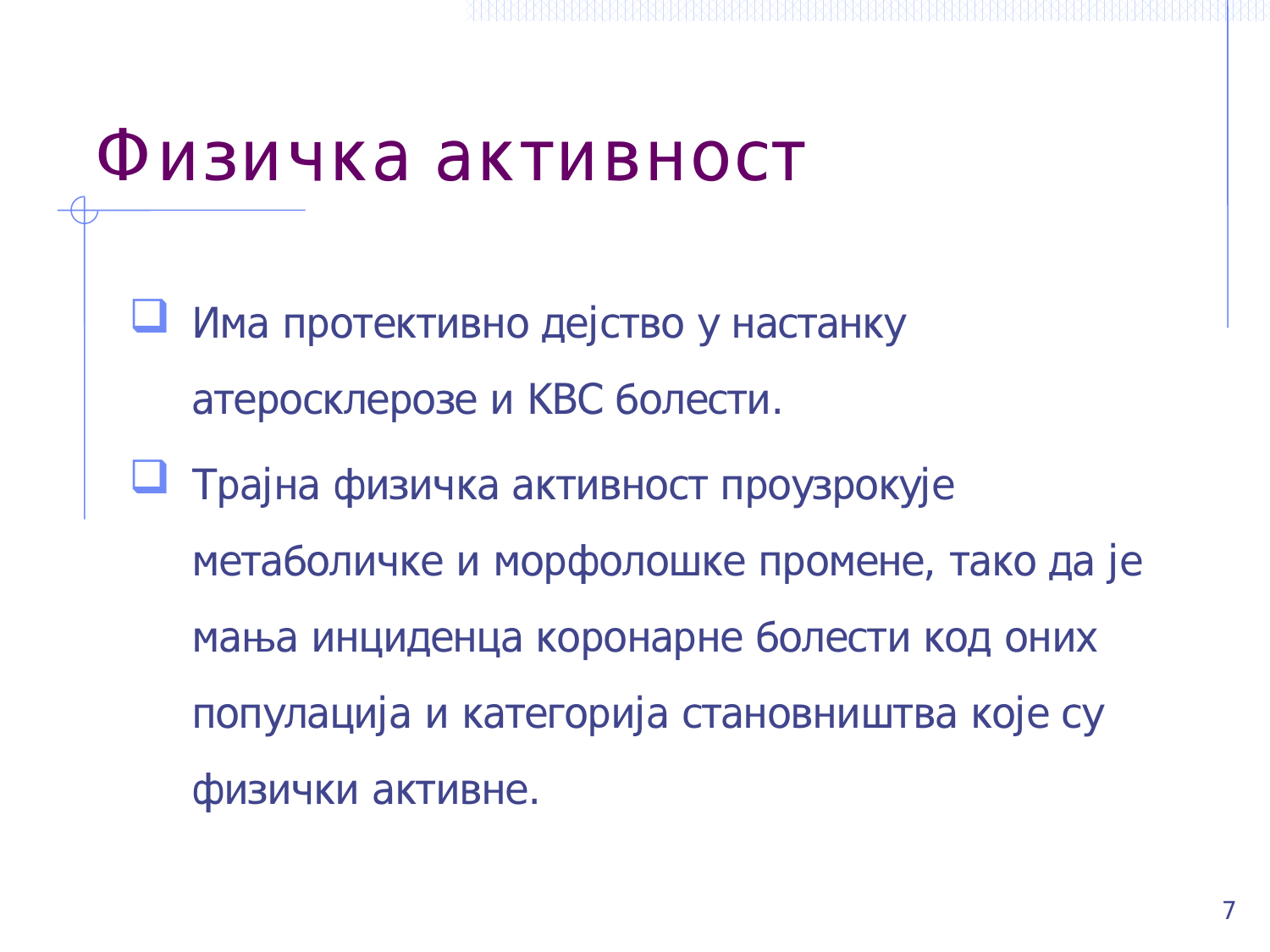

# Физичка активност
Има протективно дејство у настанку атеросклерозе и КВС болести.
Трајна физичка активност проузрокује метаболичке и морфолошке промене, тако да је мања инциденца коронарне болести код оних популација и категорија становништва које су физички активне.
7